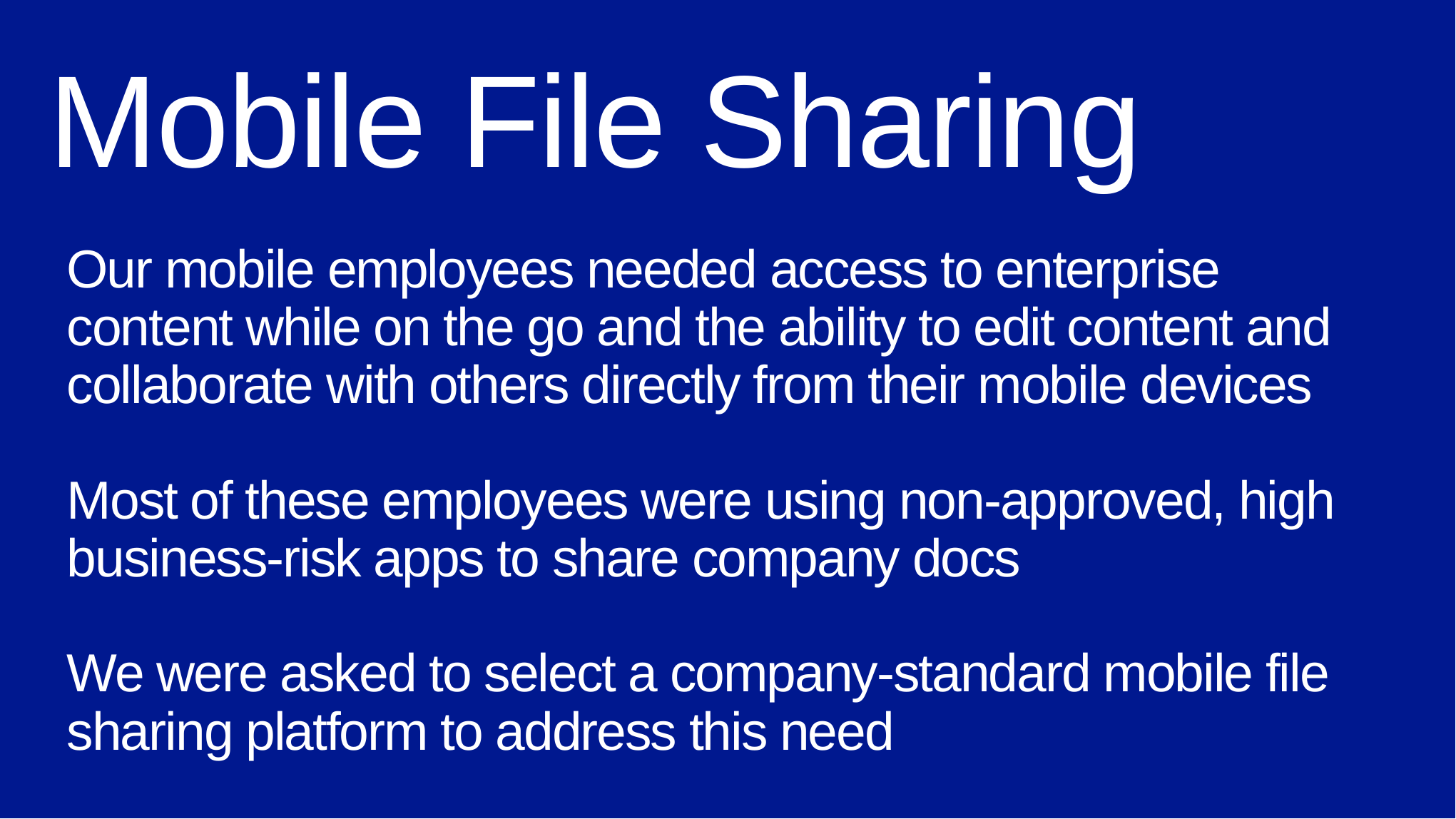

# Mobile File Sharing
Our mobile employees needed access to enterprise content while on the go and the ability to edit content and collaborate with others directly from their mobile devices
Most of these employees were using non-approved, high business-risk apps to share company docs
We were asked to select a company-standard mobile file sharing platform to address this need